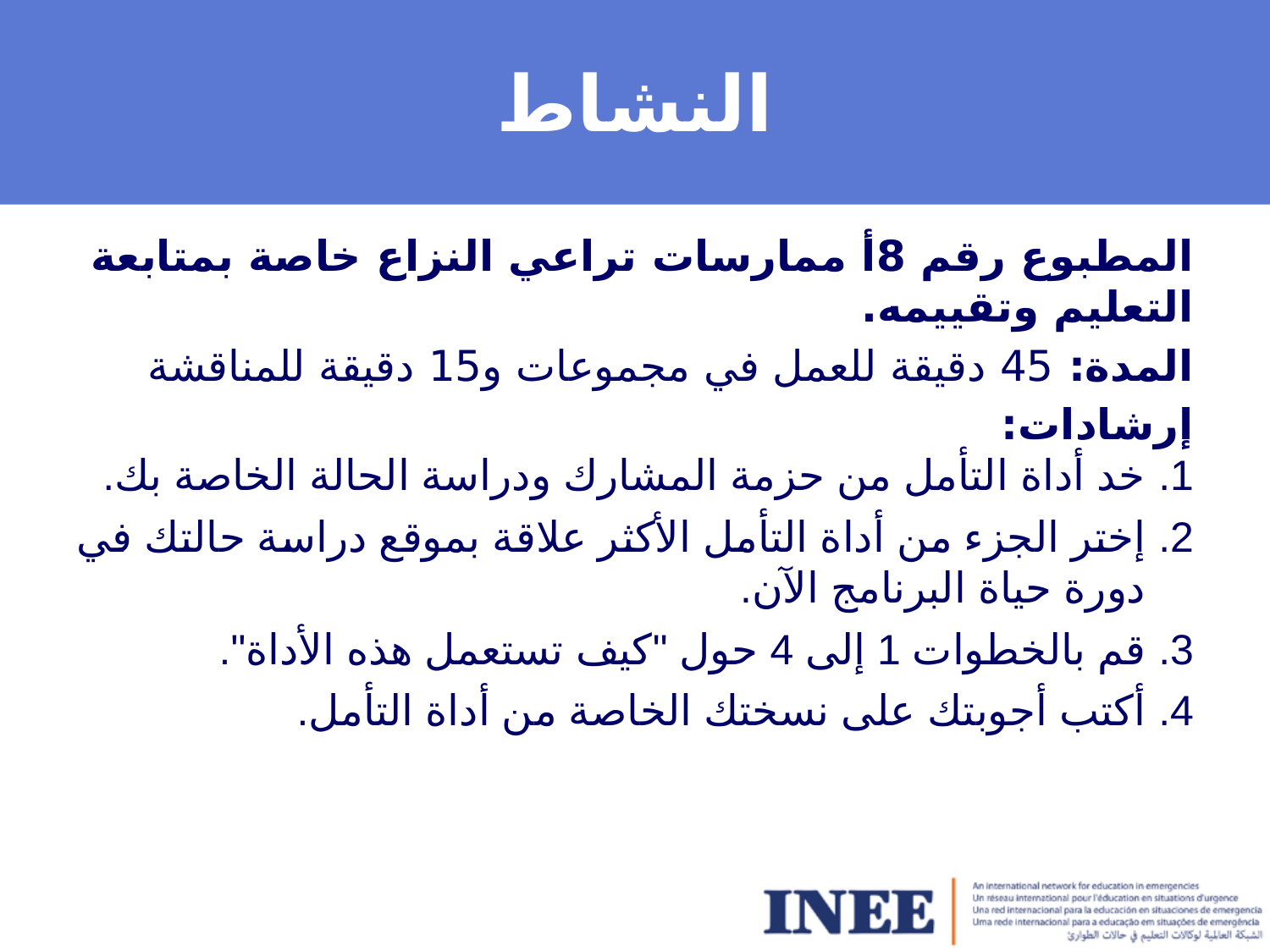

# النشاط
المطبوع رقم 8أ ممارسات تراعي النزاع خاصة بمتابعة التعليم وتقييمه.
المدة: 45 دقيقة للعمل في مجموعات و15 دقيقة للمناقشة
إرشادات:
خد أداة التأمل من حزمة المشارك ودراسة الحالة الخاصة بك.
إختر الجزء من أداة التأمل الأكثر علاقة بموقع دراسة حالتك في دورة حياة البرنامج الآن.
قم بالخطوات 1 إلى 4 حول "كيف تستعمل هذه الأداة".
أكتب أجوبتك على نسختك الخاصة من أداة التأمل.